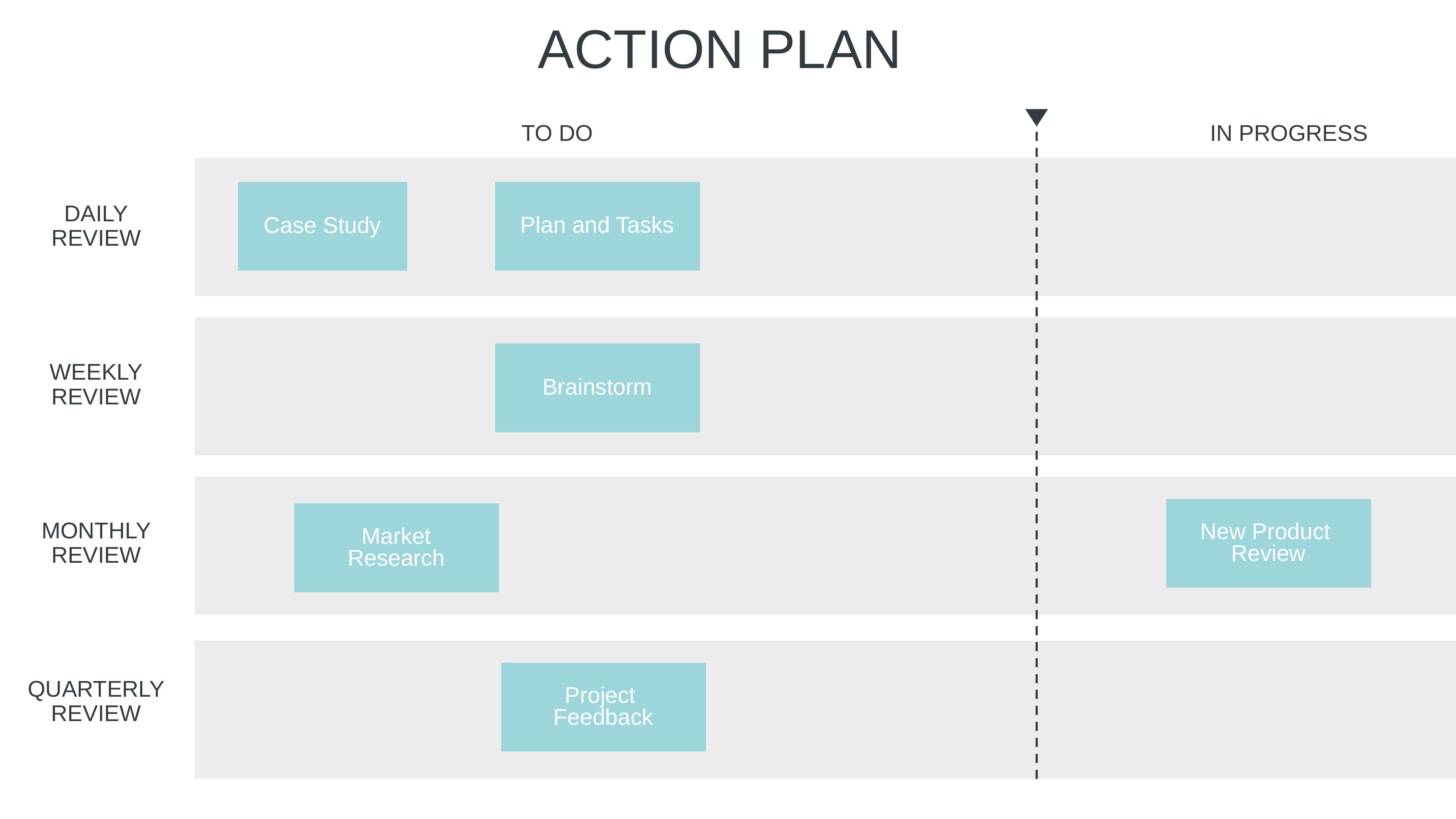

ACTION PLAN

TO DO
IN PROGRESS

Plan and Tasks
DAILY REVIEW
Case Study

WEEKLY REVIEW
Brainstorm

New Product
Review
Market
Research
MONTHLY REVIEW

Project
Feedback
QUARTERLY REVIEW